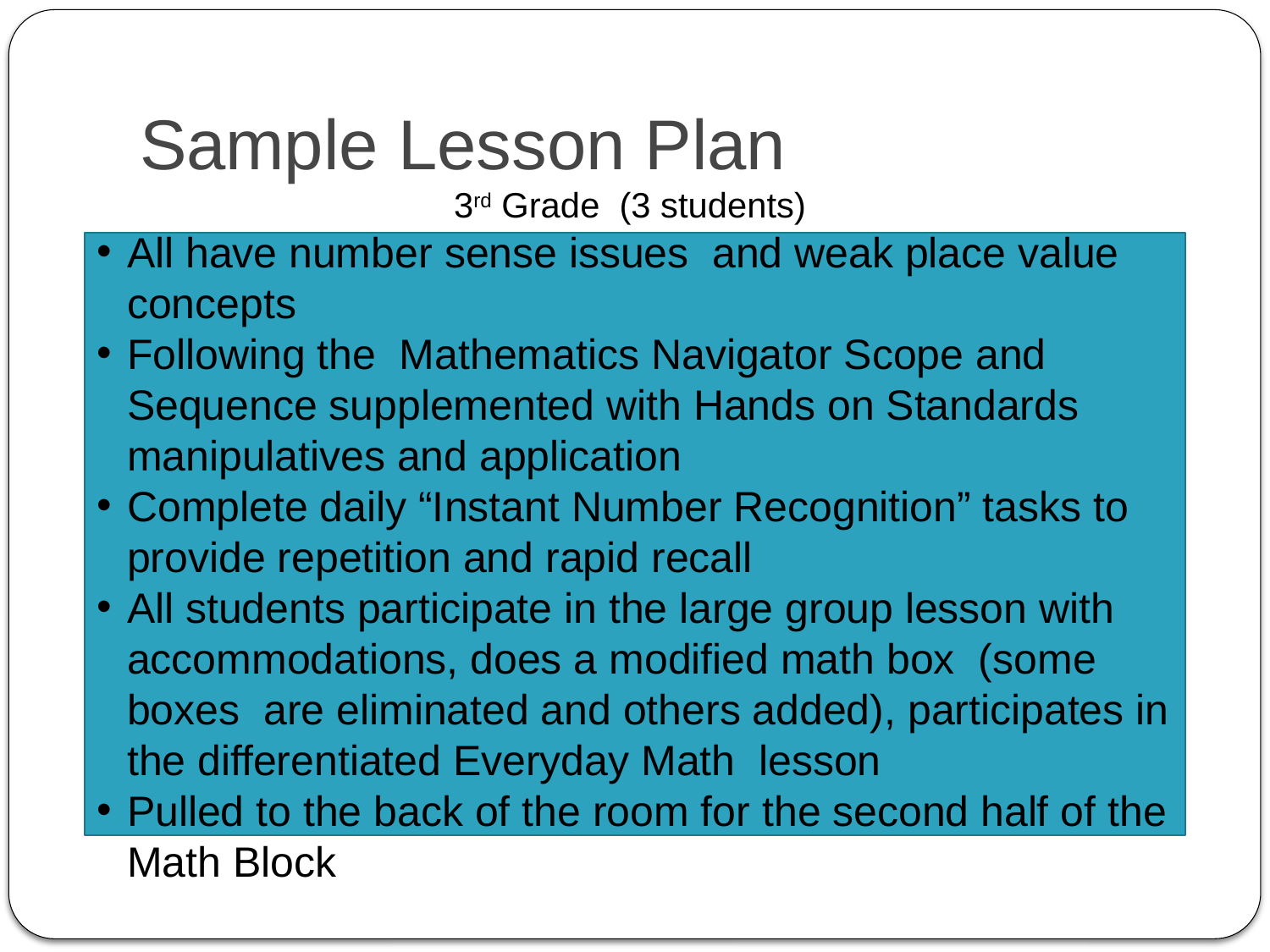

# Sample Lesson Plan
3rd Grade  (3 students)
All have number sense issues  and weak place value concepts
Following the  Mathematics Navigator Scope and Sequence supplemented with Hands on Standards manipulatives and application
Complete daily “Instant Number Recognition” tasks to provide repetition and rapid recall
All students participate in the large group lesson with accommodations, does a modified math box  (some boxes  are eliminated and others added), participates in the differentiated Everyday Math  lesson
Pulled to the back of the room for the second half of the Math Block